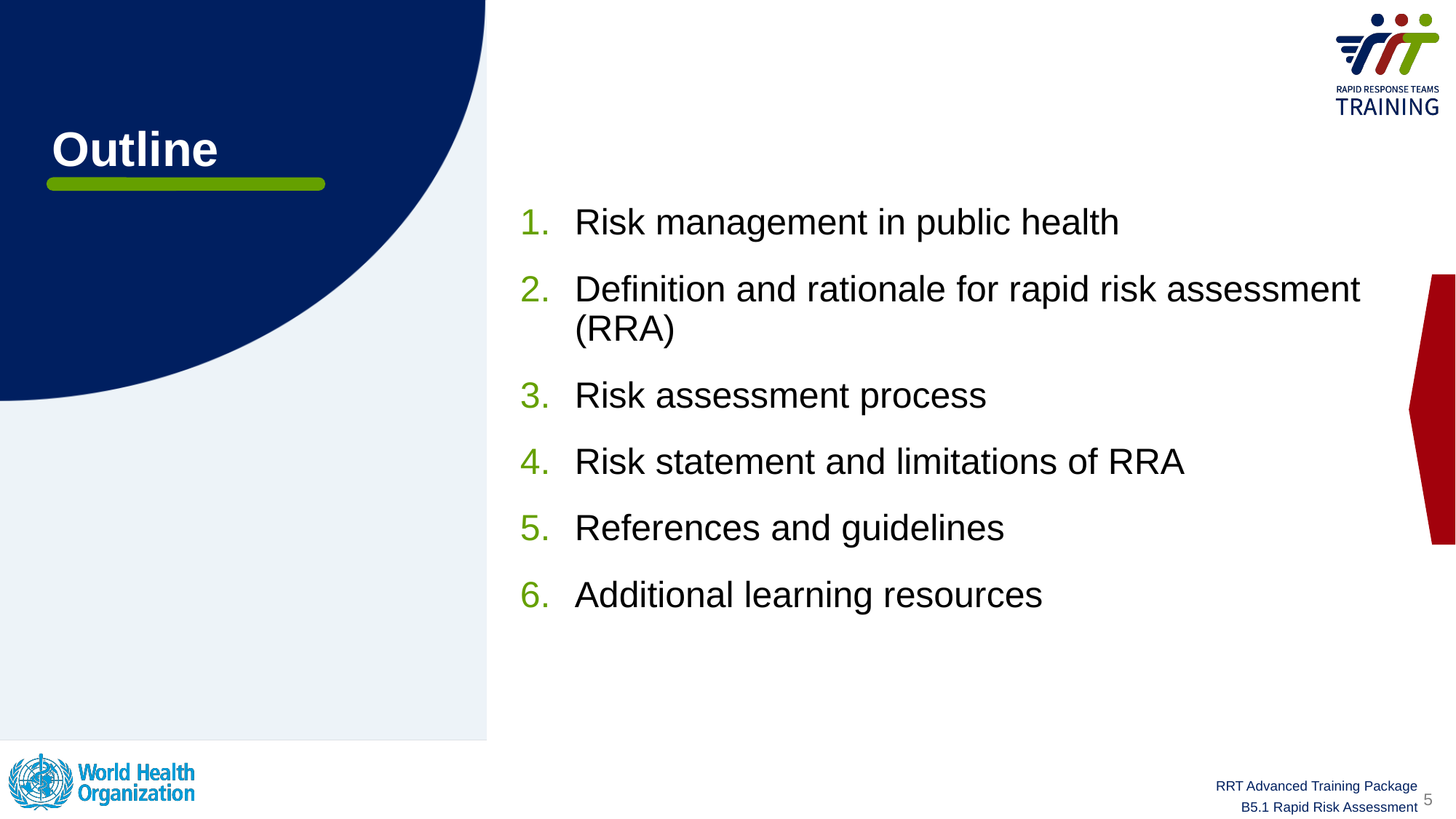

Outline
Risk management in public health
Definition and rationale for rapid risk assessment (RRA)
Risk assessment process
Risk statement and limitations of RRA
References and guidelines
Additional learning resources